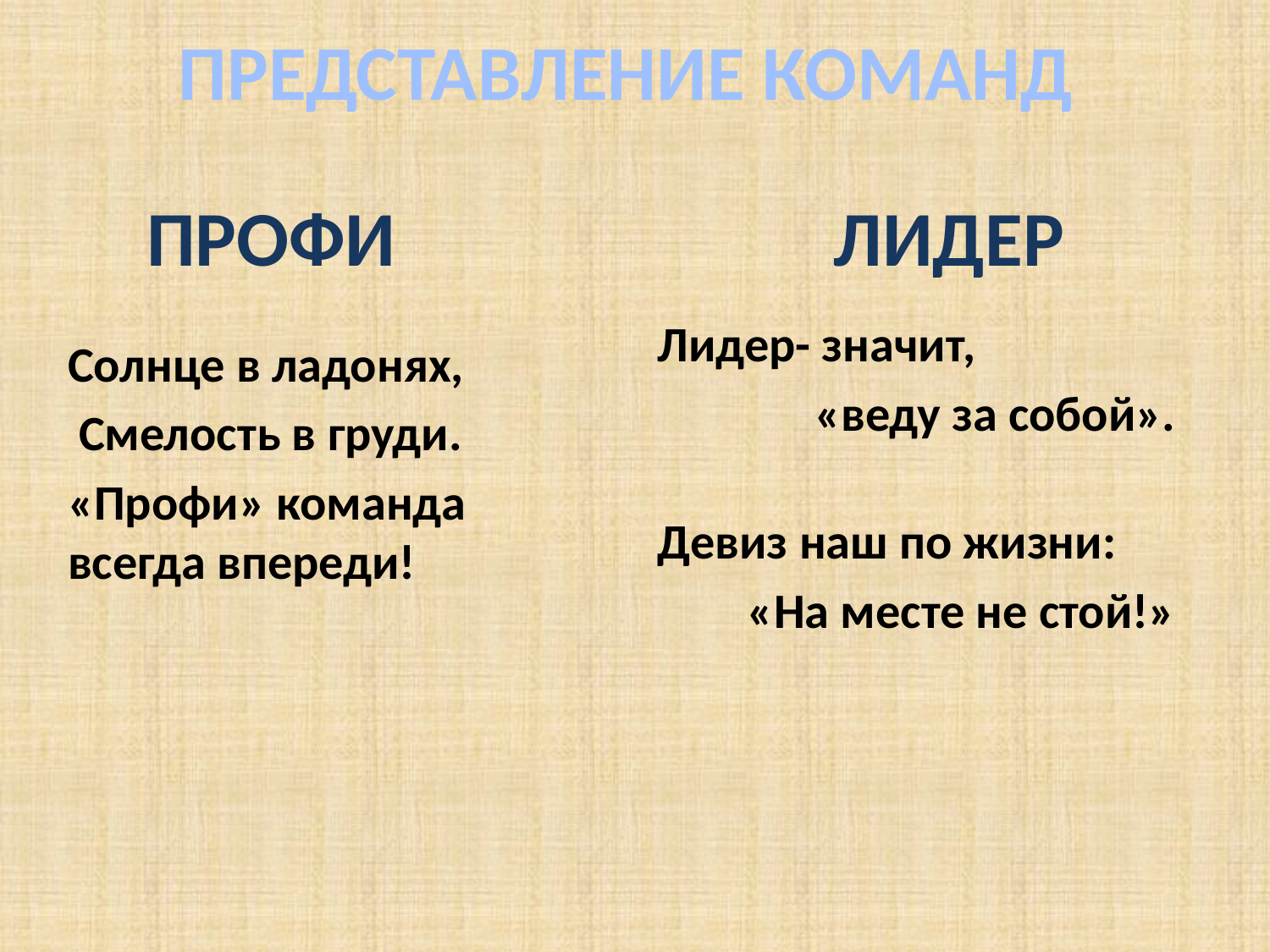

ПРЕДСТАВЛЕНИЕ КОМАНД
# ПРОФИ                         ЛИДЕР
Лидер- значит,
              «веду за собой».
Девиз наш по жизни:
        «На месте не стой!»

Солнце в ладонях,
 Смелость в груди.
«Профи» команда всегда впереди!